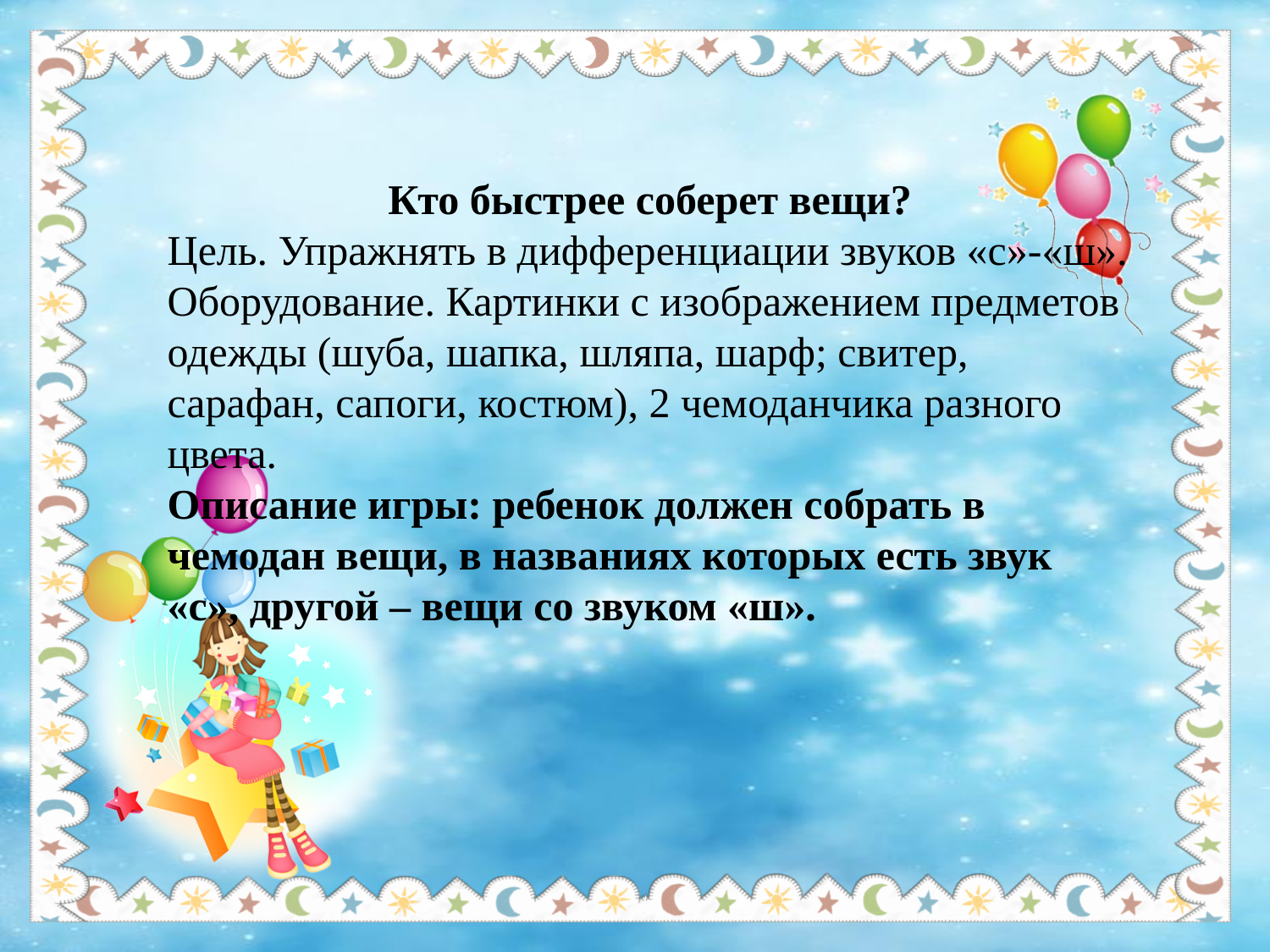

Кто быстрее соберет вещи?
Цель. Упражнять в дифференциации звуков «с»-«ш».
Оборудование. Картинки с изображением предметов одежды (шуба, шапка, шляпа, шарф; свитер, сарафан, сапоги, костюм), 2 чемоданчика разного цвета.
Описание игры: ребенок должен собрать в чемодан вещи, в названиях которых есть звук «с», другой – вещи со звуком «ш».